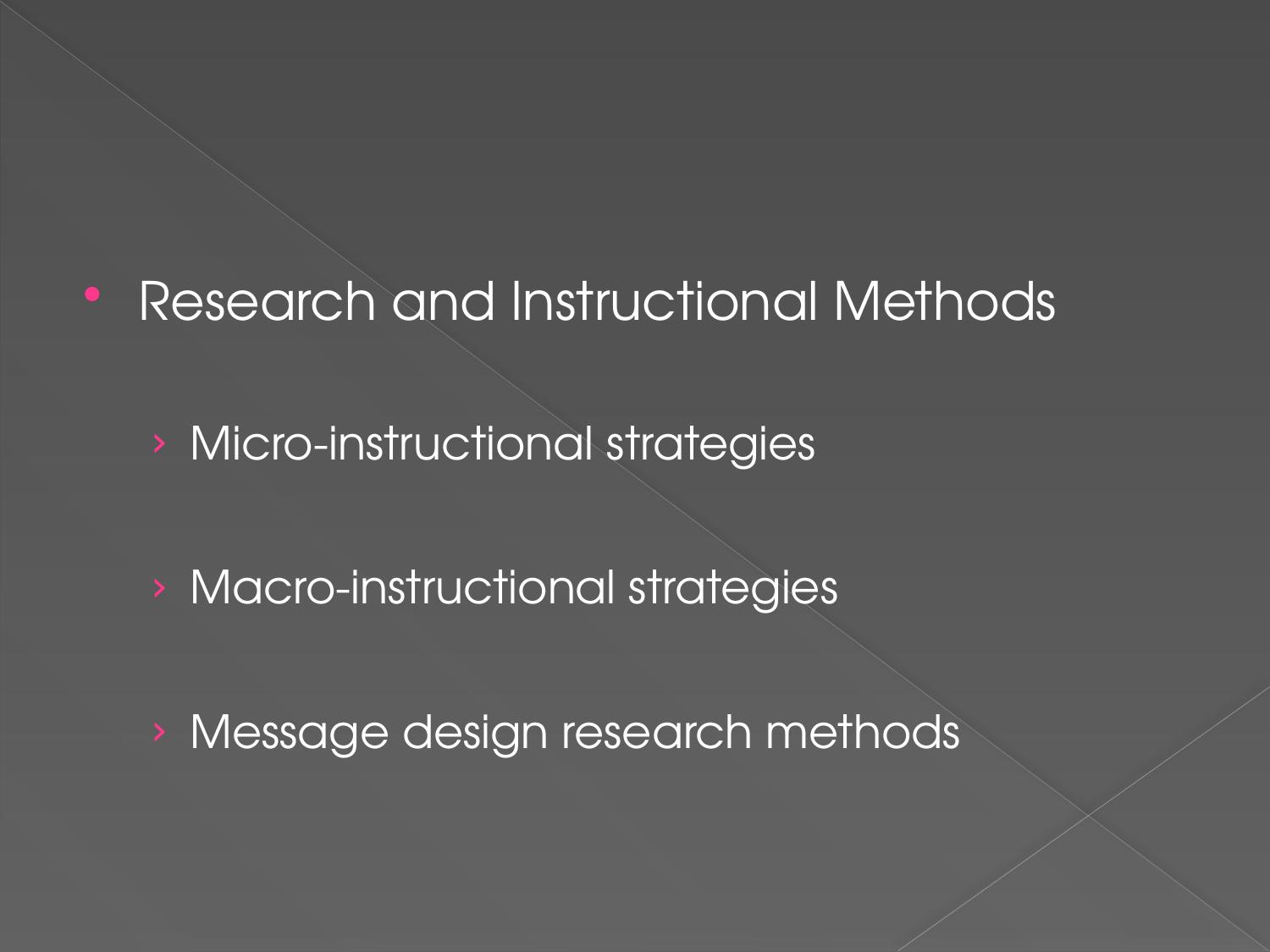

Research and Instructional Methods

Micro-instructional strategies

Macro-instructional strategies

Message design research methods